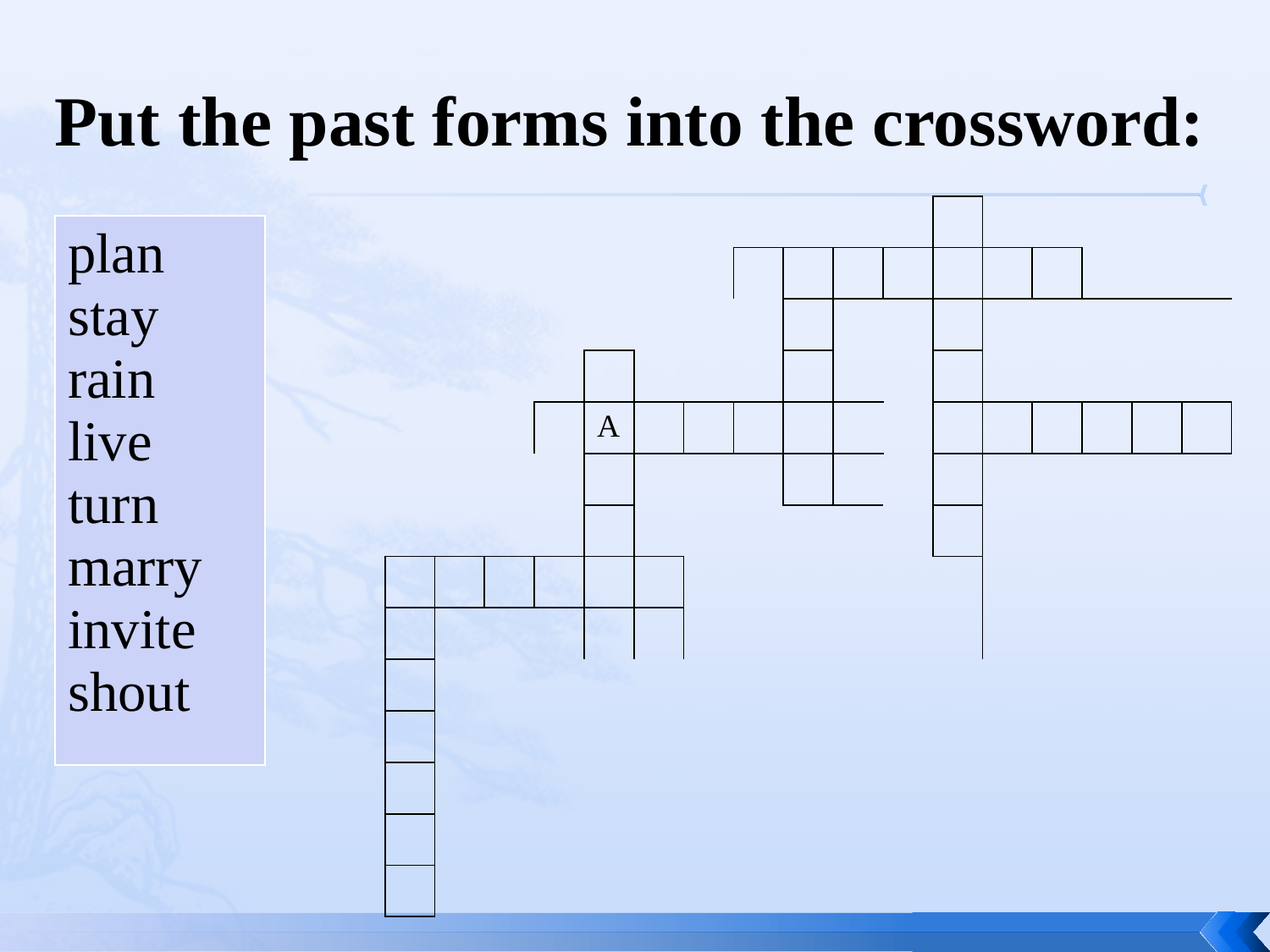

# Put the past forms into the crossword:
|  |  |  |  |  |  |  |  |  |  |  |  |  |  |  |  |  |
| --- | --- | --- | --- | --- | --- | --- | --- | --- | --- | --- | --- | --- | --- | --- | --- | --- |
|  |  |  |  |  |  |  |  |  |  |  |  |  |  |  |  |  |
|  |  |  |  |  |  |  |  |  |  |  |  |  |  |  |  |  |
|  |  |  |  |  |  |  |  |  |  |  |  |  |  |  |  |  |
|  |  |  |  | A |  |  |  |  |  |  |  |  |  |  |  |  |
|  |  |  |  |  |  |  |  |  |  |  |  |  |  |  |  |  |
|  |  |  |  |  |  |  |  |  |  |  |  |  |  |  |  |  |
|  |  |  |  |  |  |  |  |  |  |  |  |  |  |  |  |  |
|  |  |  |  |  |  |  |  |  |  |  |  |  |  |  |  |  |
|  |  |  |  |  |  |  |  |  |  |  |  |  |  |  |  |  |
|  |  |  |  |  |  |  |  |  |  |  |  |  |  |  |  |  |
|  |  |  |  |  |  |  |  |  |  |  |  |  |  |  |  |  |
|  |  |  |  |  |  |  |  |  |  |  |  |  |  |  |  |  |
|  |  |  |  |  |  |  |  |  |  |  |  |  |  |  |  |  |
| plan stay rain live turn marry invite shout |
| --- |